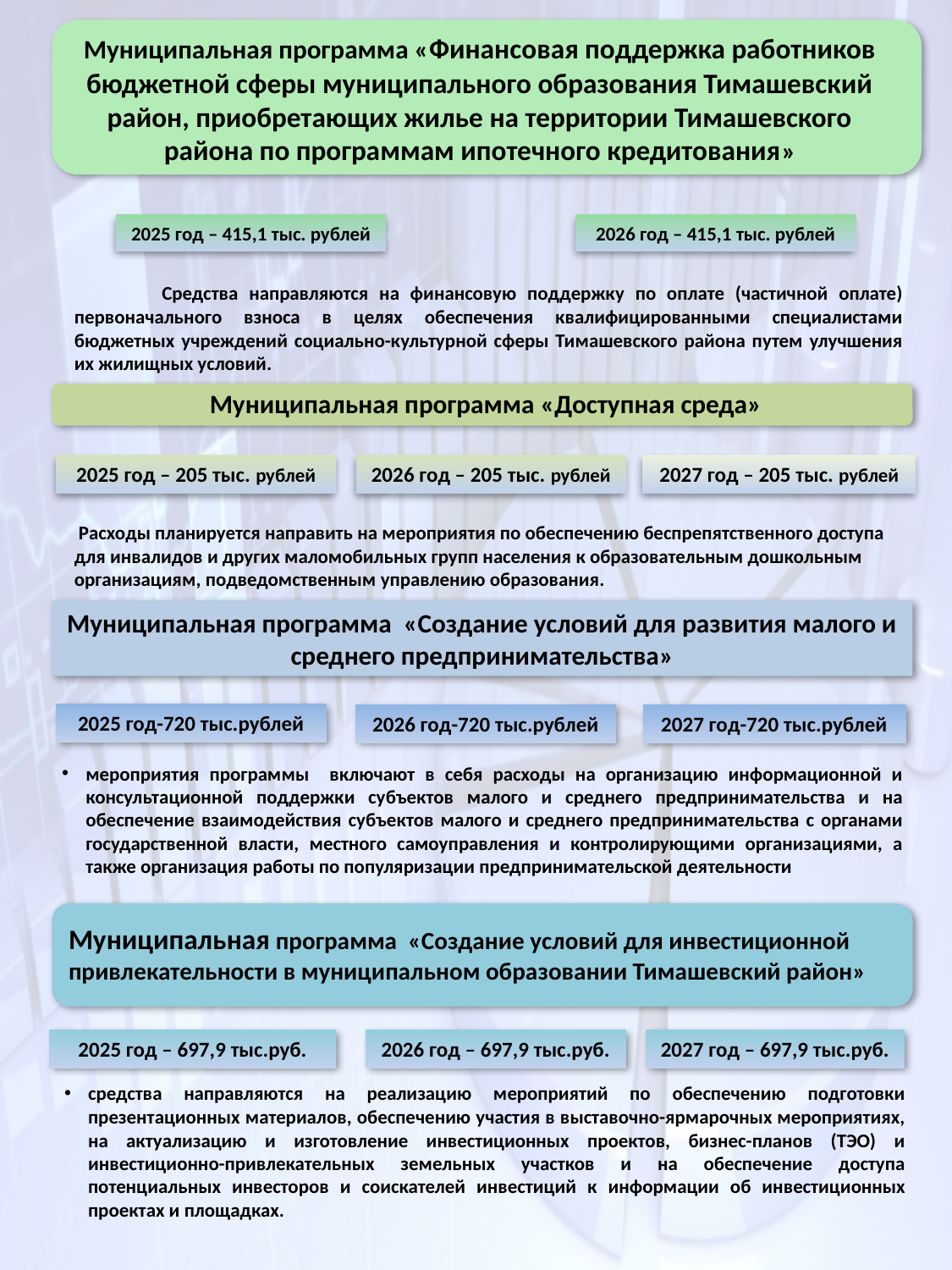

Муниципальная программа «Финансовая поддержка работников бюджетной сферы муниципального образования Тимашевский район, приобретающих жилье на территории Тимашевского района по программам ипотечного кредитования»
2025 год – 415,1 тыс. рублей
2026 год – 415,1 тыс. рублей
        Средства направляются на финансовую поддержку по оплате (частичной оплате) первоначального взноса в целях обеспечения квалифицированными специалистами бюджетных учреждений социально-культурной сферы Тимашевского района путем улучшения их жилищных условий.
Муниципальная программа «Доступная среда»

2025 год – 205 тыс. рублей
2026 год – 205 тыс. рублей
2027 год – 205 тыс. рублей
 Расходы планируется направить на мероприятия по обеспечению беспрепятственного доступа для инвалидов и других маломобильных групп населения к образовательным дошкольным организациям, подведомственным управлению образования.
Муниципальная программа  «Создание условий для развития малого и среднего предпринимательства»
2025 год-720 тыс.рублей
2026 год-720 тыс.рублей
2027 год-720 тыс.рублей
мероприятия программы  включают в себя расходы на организацию информационной и консультационной поддержки субъектов малого и среднего предпринимательства и на обеспечение взаимодействия субъектов малого и среднего предпринимательства с органами государственной власти, местного самоуправления и контролирующими организациями, а также организация работы по популяризации предпринимательской деятельности

Муниципальная программа  «Создание условий для инвестиционной привлекательности в муниципальном образовании Тимашевский район»
2027 год – 697,9 тыс.руб.
2025 год – 697,9 тыс.руб.
2026 год – 697,9 тыс.руб.
средства направляются на реализацию мероприятий по обеспечению подготовки презентационных материалов, обеспечению участия в выставочно-ярмарочных мероприятиях, на актуализацию и изготовление инвестиционных проектов, бизнес-планов (ТЭО) и инвестиционно-привлекательных земельных участков и на обеспечение доступа потенциальных инвесторов и соискателей инвестиций к информации об инвестиционных проектах и площадках.